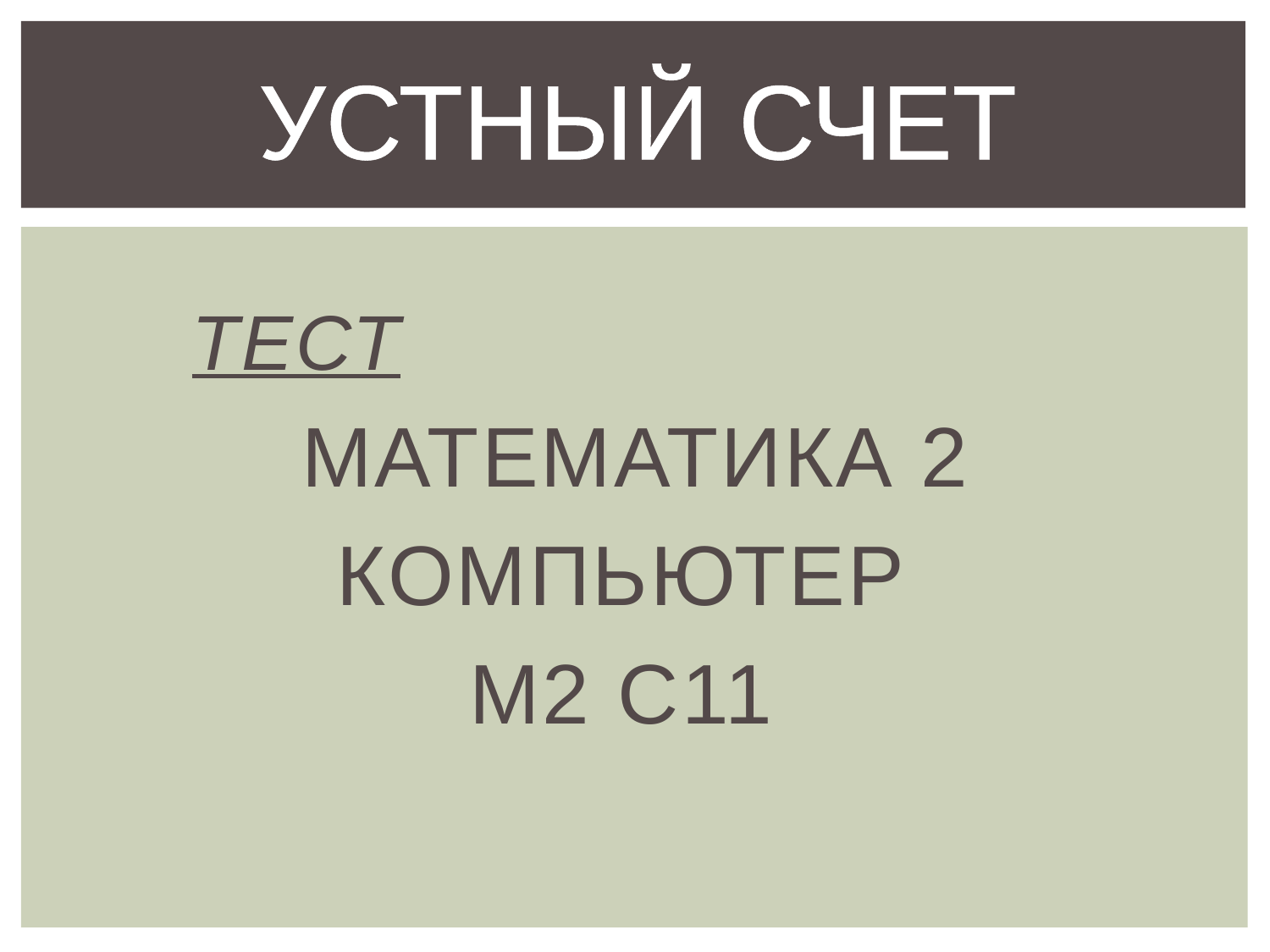

# УСТНЫЙ СЧЕТ
    ТЕСТ
  МАТЕМАТИКА 2
КОМПЬЮТЕР
М2 С11